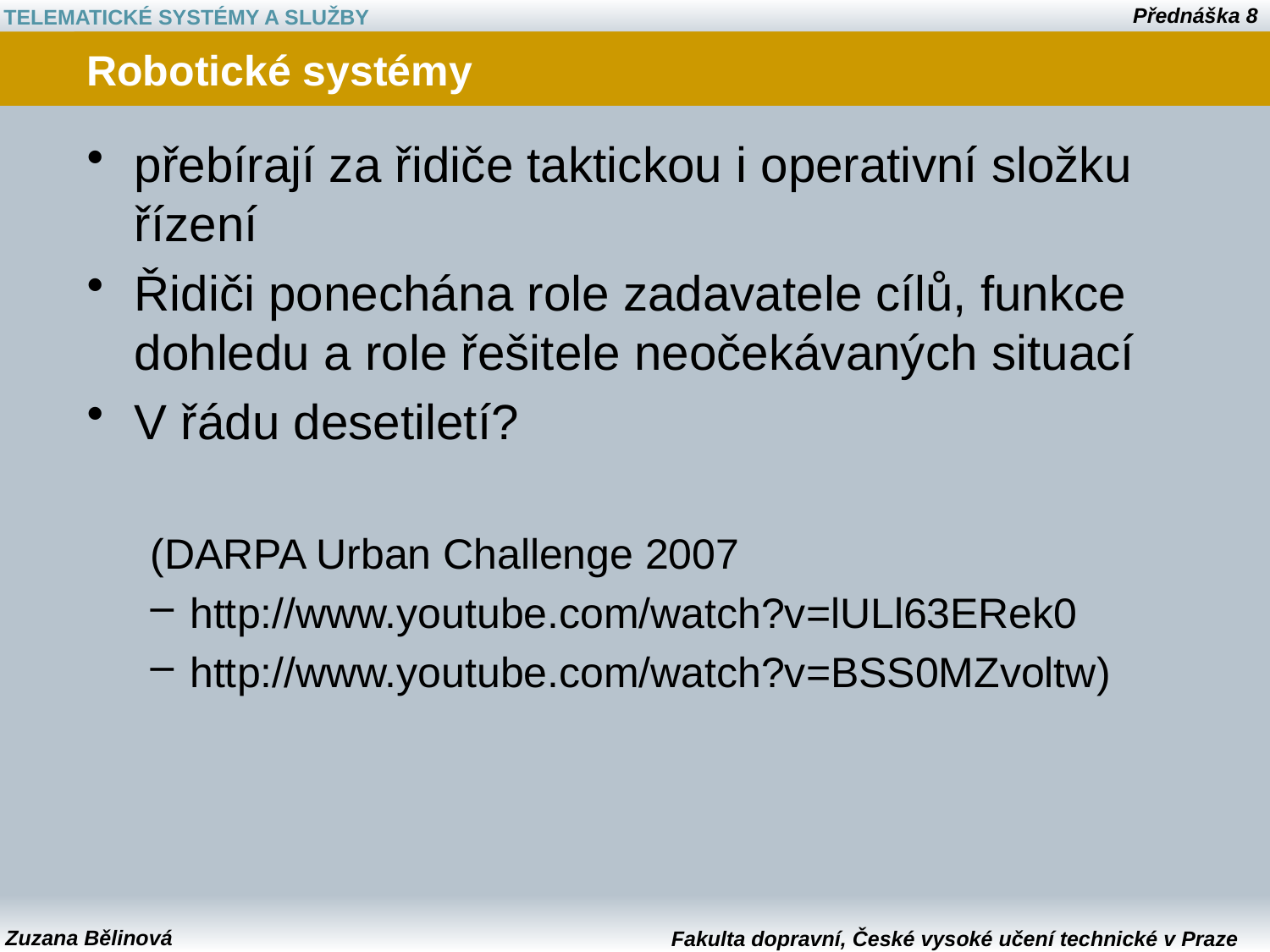

# Robotické systémy
přebírají za řidiče taktickou i operativní složku řízení
Řidiči ponechána role zadavatele cílů, funkce dohledu a role řešitele neočekávaných situací
V řádu desetiletí?

(DARPA Urban Challenge 2007
http://www.youtube.com/watch?v=lULl63ERek0
http://www.youtube.com/watch?v=BSS0MZvoltw)